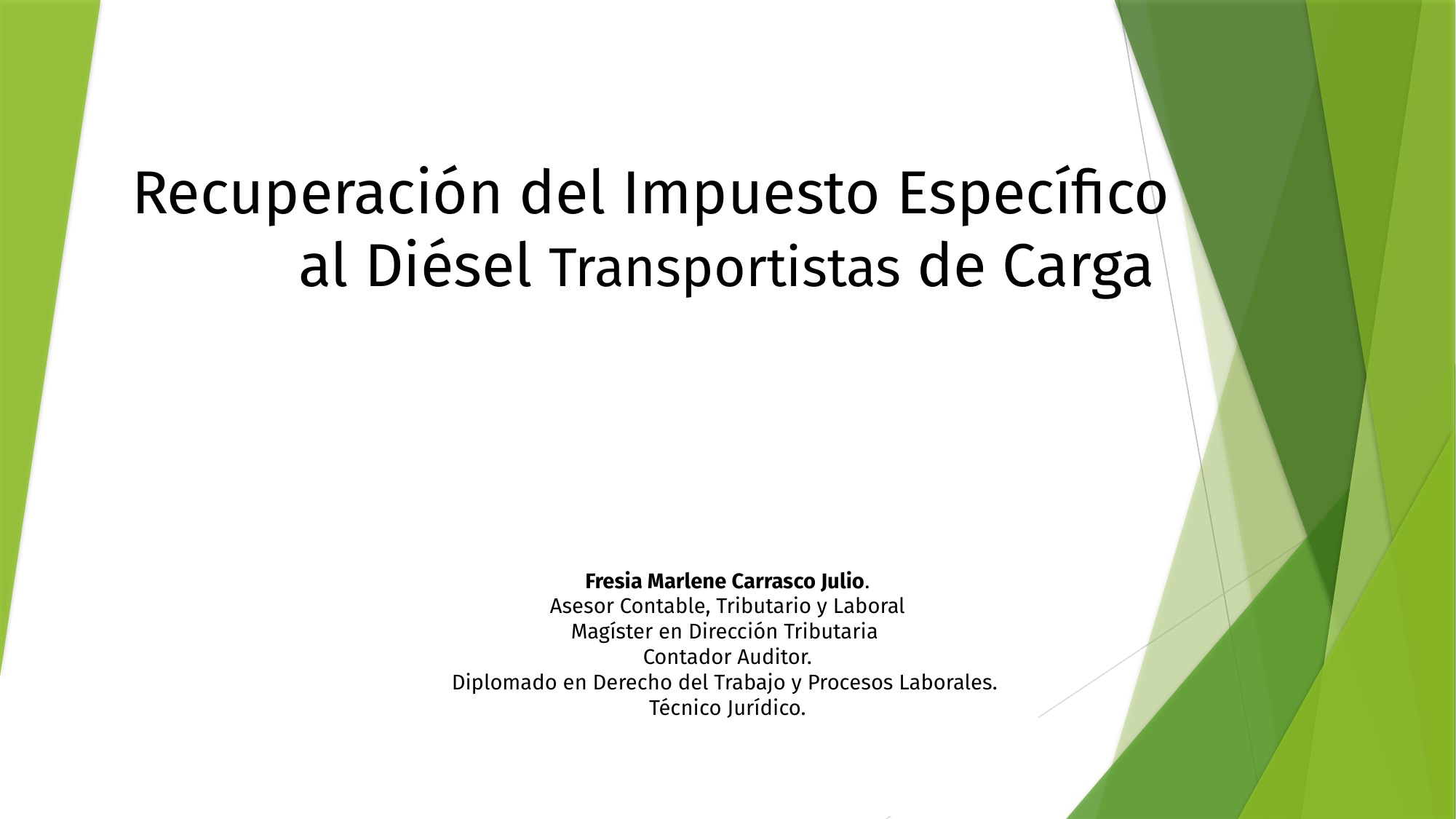

# Recuperación del Impuesto Específico al Diésel Transportistas de Carga
Fresia Marlene Carrasco Julio.
Asesor Contable, Tributario y Laboral
Magíster en Dirección Tributaria
Contador Auditor.
Diplomado en Derecho del Trabajo y Procesos Laborales. 
Técnico Jurídico.